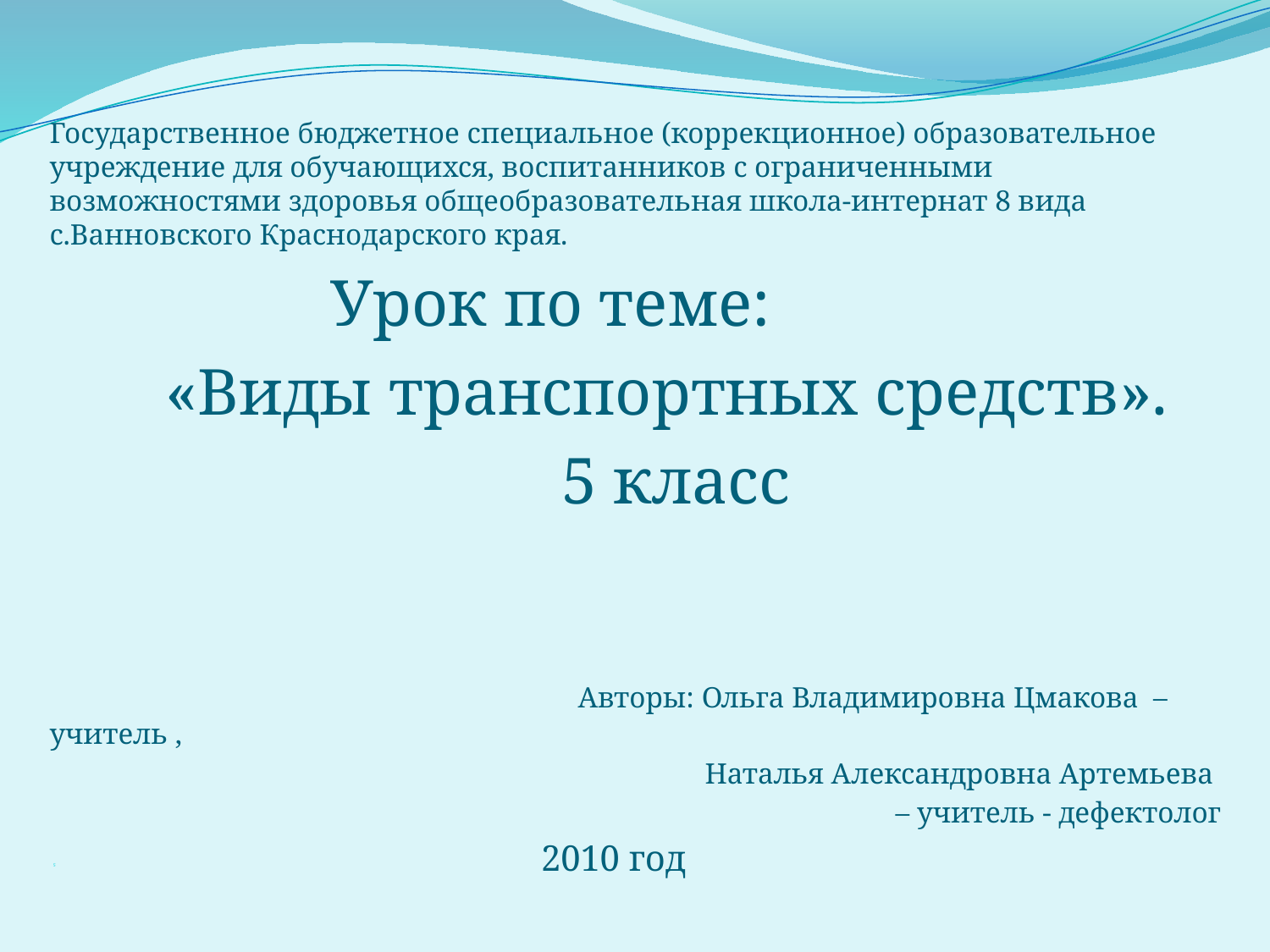

Государственное бюджетное специальное (коррекционное) образовательное учреждение для обучающихся, воспитанников с ограниченными возможностями здоровья общеобразовательная школа-интернат 8 вида с.Ванновского Краснодарского края.
                 Урок по теме:
       «Виды транспортных средств».
                               5 класс

                                                Авторы: Ольга Владимировна Цмакова  – учитель ,
                                                               Наталья Александровна Артемьева
– учитель - дефектолог
                                                      2010 год
# 5